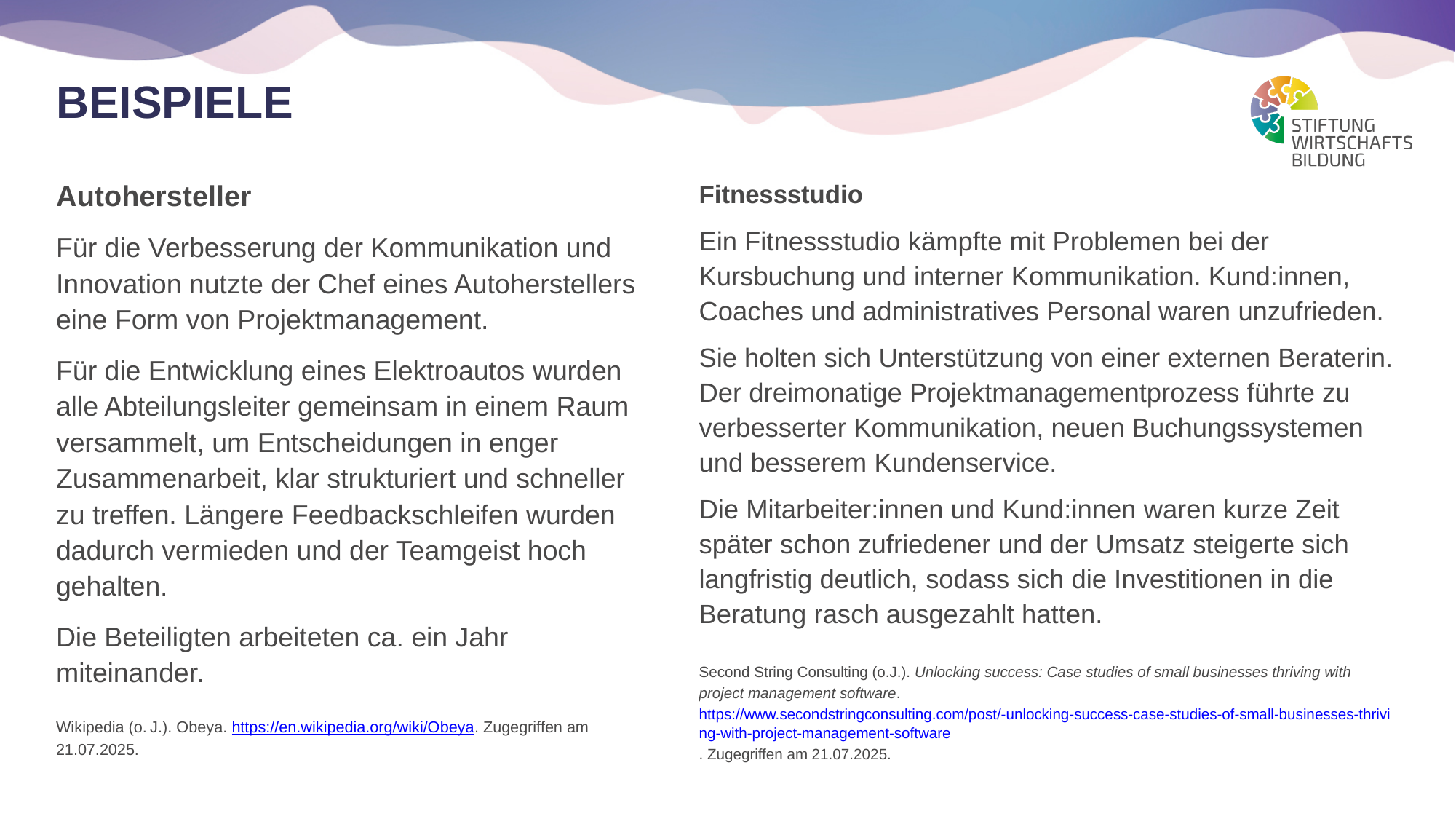

# Beispiele
Autohersteller
Für die Verbesserung der Kommunikation und Innovation nutzte der Chef eines Autoherstellers eine Form von Projektmanagement.
Für die Entwicklung eines Elektroautos wurden alle Abteilungsleiter gemeinsam in einem Raum versammelt, um Entscheidungen in enger Zusammenarbeit, klar strukturiert und schneller zu treffen. Längere Feedbackschleifen wurden dadurch vermieden und der Teamgeist hoch gehalten.
Die Beteiligten arbeiteten ca. ein Jahr miteinander.

Wikipedia (o. J.). Obeya. https://en.wikipedia.org/wiki/Obeya. Zugegriffen am 21.07.2025.
Fitnessstudio
Ein Fitnessstudio kämpfte mit Problemen bei der Kursbuchung und interner Kommunikation. Kund:innen, Coaches und administratives Personal waren unzufrieden.
Sie holten sich Unterstützung von einer externen Beraterin. Der dreimonatige Projektmanagementprozess führte zu verbesserter Kommunikation, neuen Buchungssystemen und besserem Kundenservice.
Die Mitarbeiter:innen und Kund:innen waren kurze Zeit später schon zufriedener und der Umsatz steigerte sich langfristig deutlich, sodass sich die Investitionen in die Beratung rasch ausgezahlt hatten.

Second String Consulting (o.J.). Unlocking success: Case studies of small businesses thriving with project management software. https://www.secondstringconsulting.com/post/-unlocking-success-case-studies-of-small-businesses-thriving-with-project-management-software. Zugegriffen am 21.07.2025.